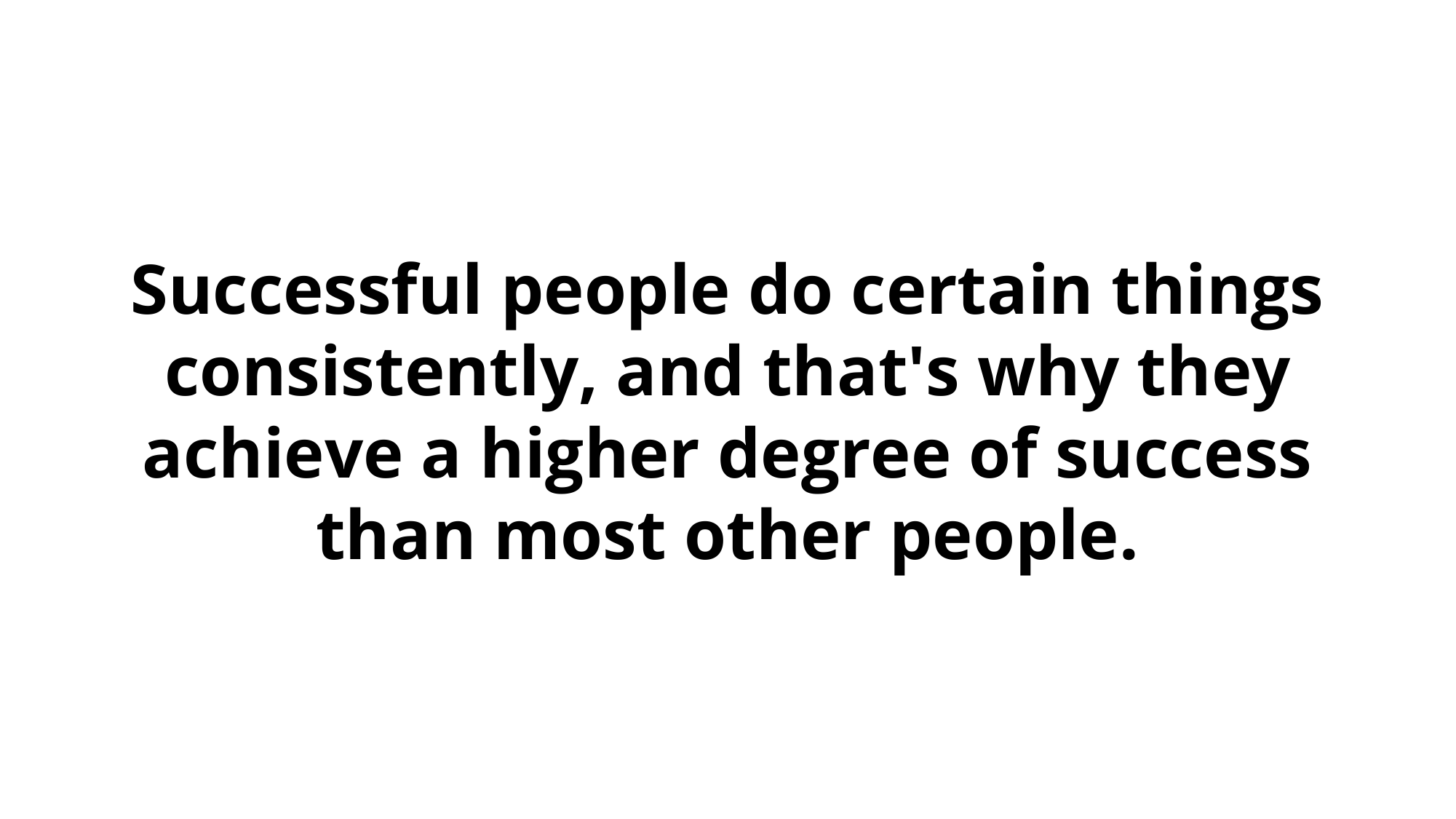

Successful people do certain things consistently, and that's why they achieve a higher degree of success than most other people.